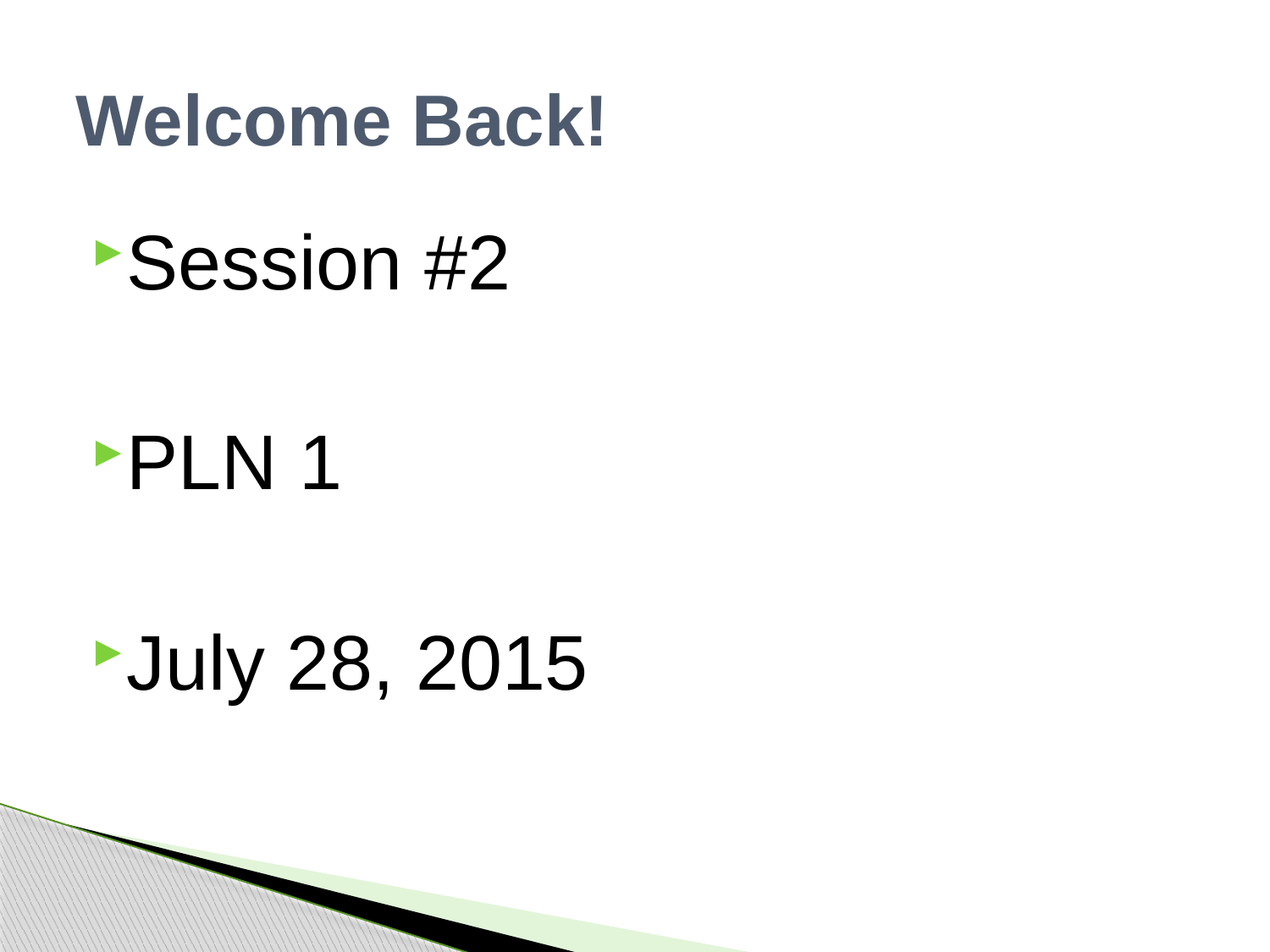

# Welcome Back!
Session #2

PLN 1

July 28, 2015